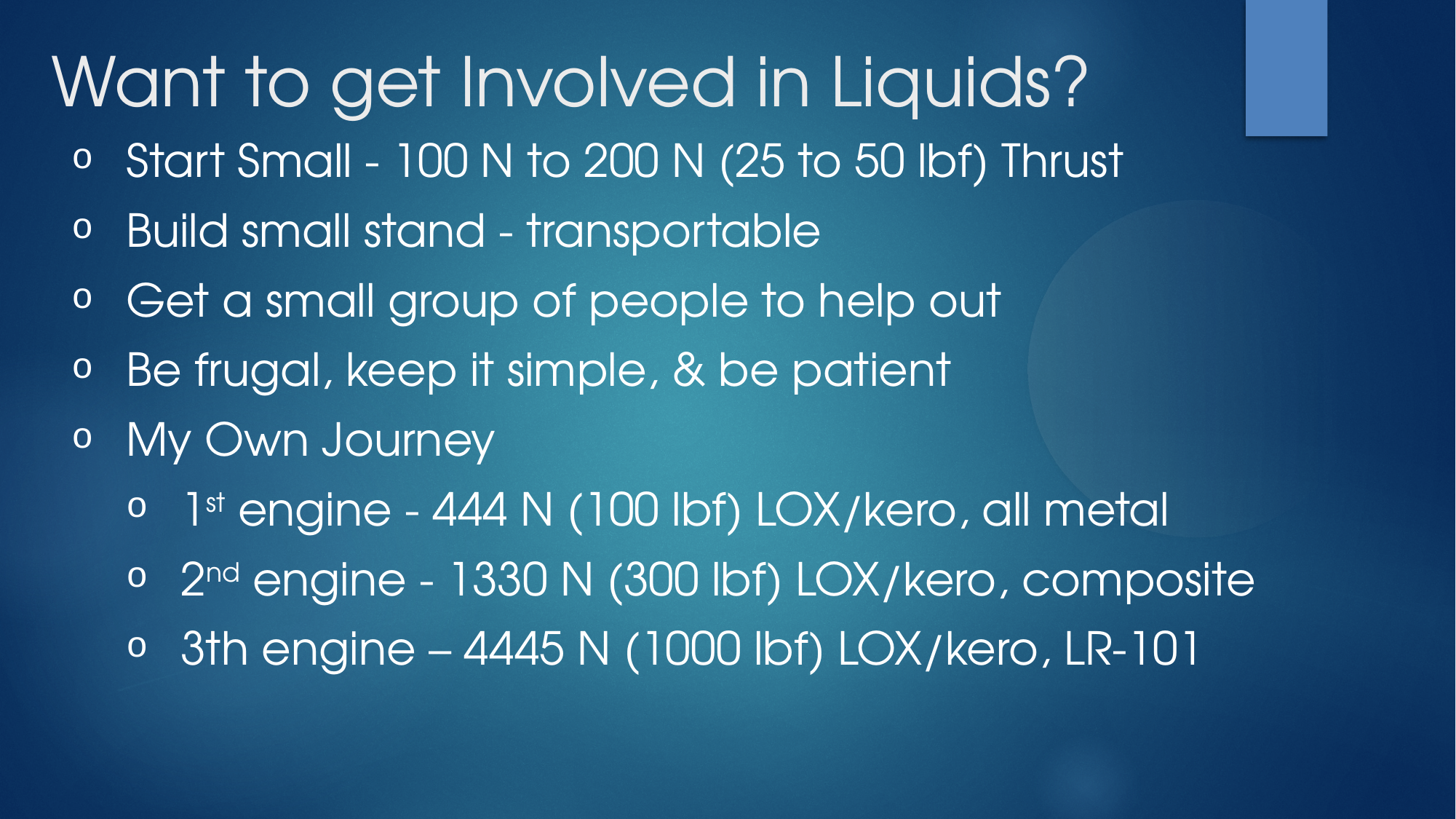

Want to get Involved in Liquids?
Start Small - 100 N to 200 N (25 to 50 lbf) Thrust
Build small stand - transportable
Get a small group of people to help out
Be frugal, keep it simple, & be patient
My Own Journey
1st engine - 444 N (100 lbf) LOX/kero, all metal
2nd engine - 1330 N (300 lbf) LOX/kero, composite
3th engine – 4445 N (1000 lbf) LOX/kero, LR-101